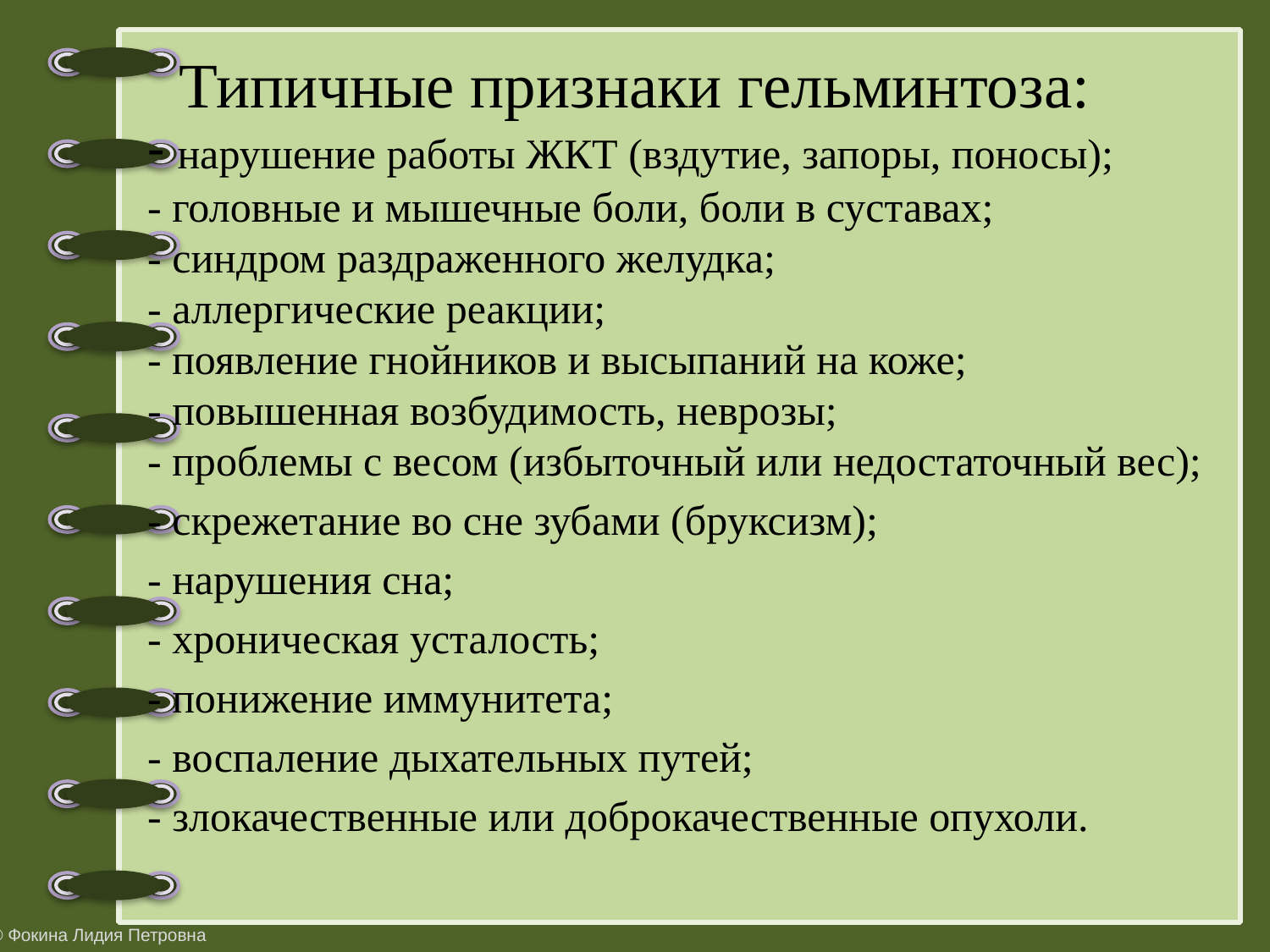

# Типичные признаки гельминтоза:
- нарушение работы ЖКТ (вздутие, запоры, поносы);
- головные и мышечные боли, боли в суставах;
- синдром раздраженного желудка;
- аллергические реакции;
- появление гнойников и высыпаний на коже;
- повышенная возбудимость, неврозы;
- проблемы с весом (избыточный или недостаточный вес);
- скрежетание во сне зубами (бруксизм);
- нарушения сна;
- хроническая усталость;
- понижение иммунитета;
- воспаление дыхательных путей;
- злокачественные или доброкачественные опухоли.